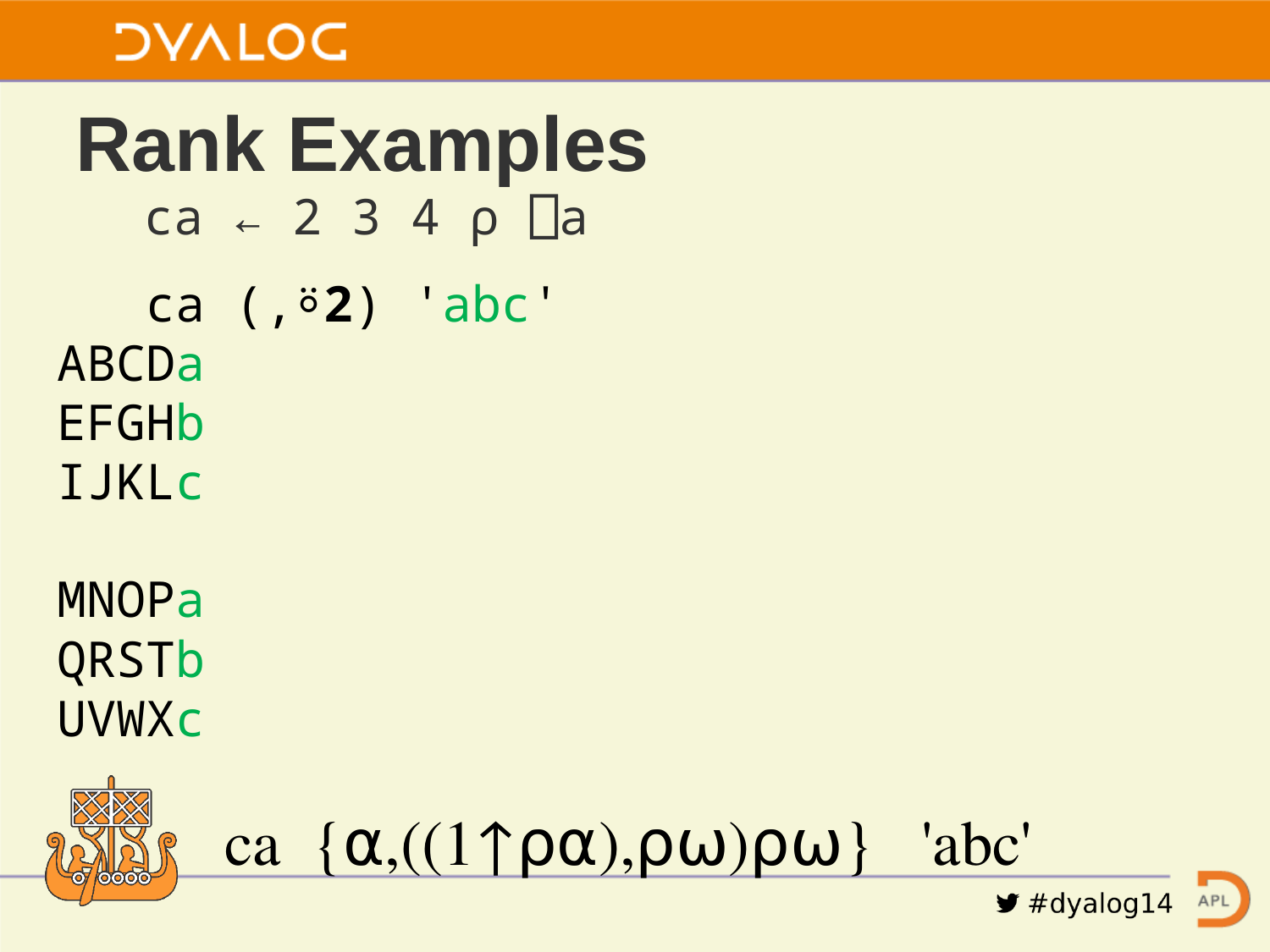

# Rank Examples
 ca ← 2 3 4 ⍴ ⎕a
   ca (,⍤2) 'abc'
ABCDa
EFGHb
IJKLc

MNOPa
QRSTb
UVWXc

ca  {⍺,((1↑⍴⍺),⍴⍵)⍴⍵}   'abc'